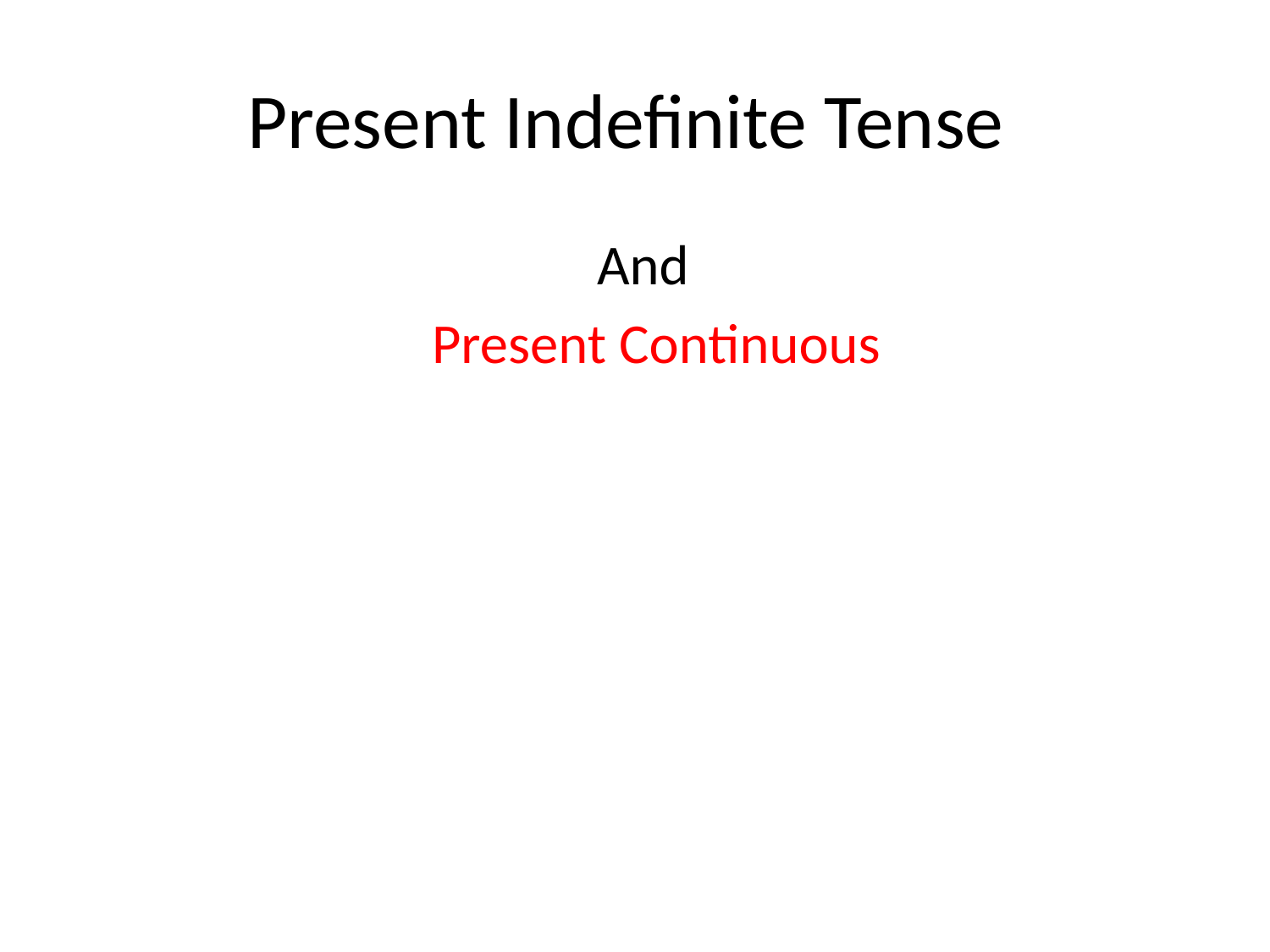

# Present Indefinite Tense
                                         And
                            Present Continuous